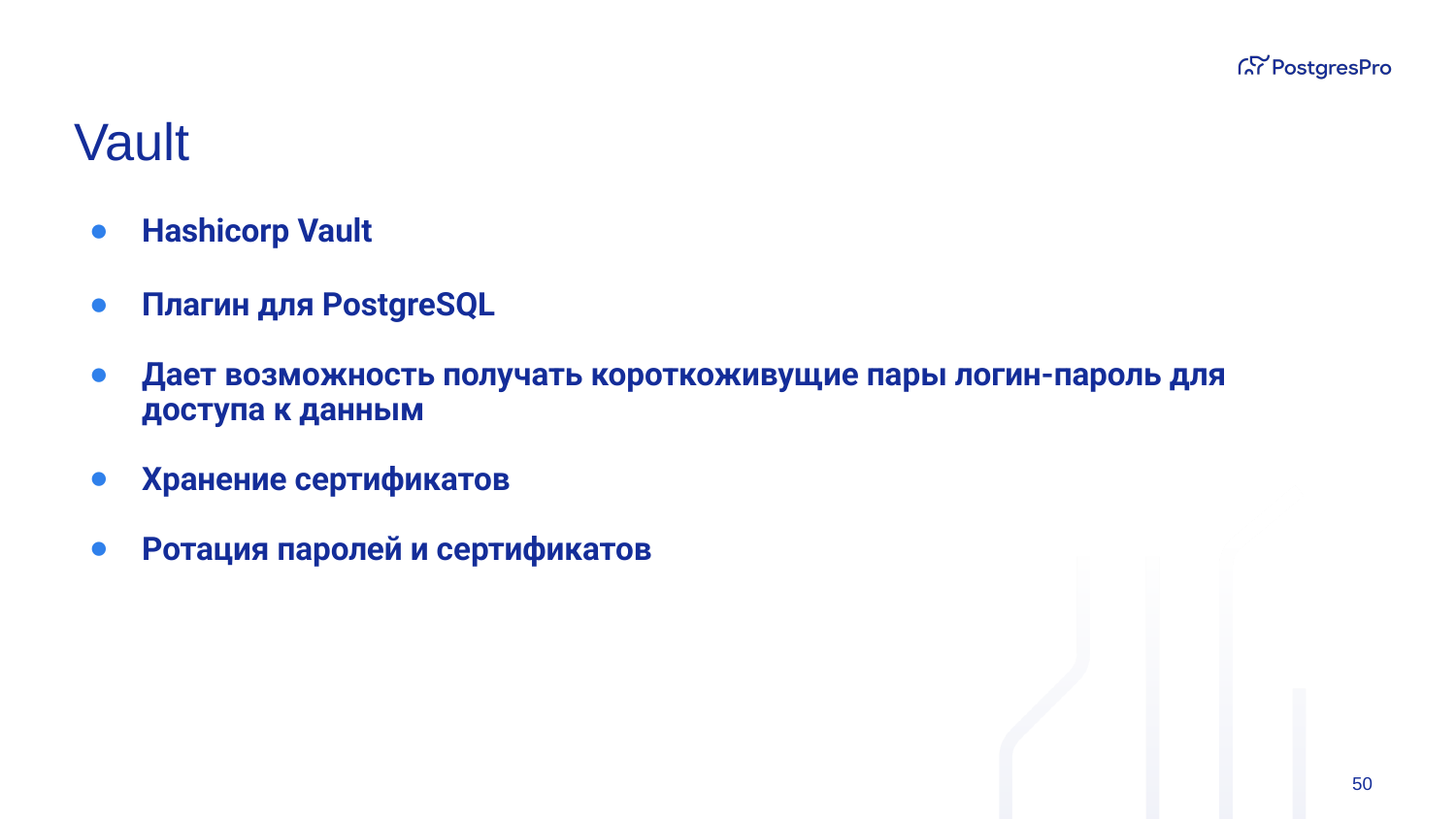

# Vault
Hashicorp Vault
Плагин для PostgreSQL
Дает возможность получать короткоживущие пары логин-пароль для доступа к данным
Хранение сертификатов
Ротация паролей и сертификатов
50